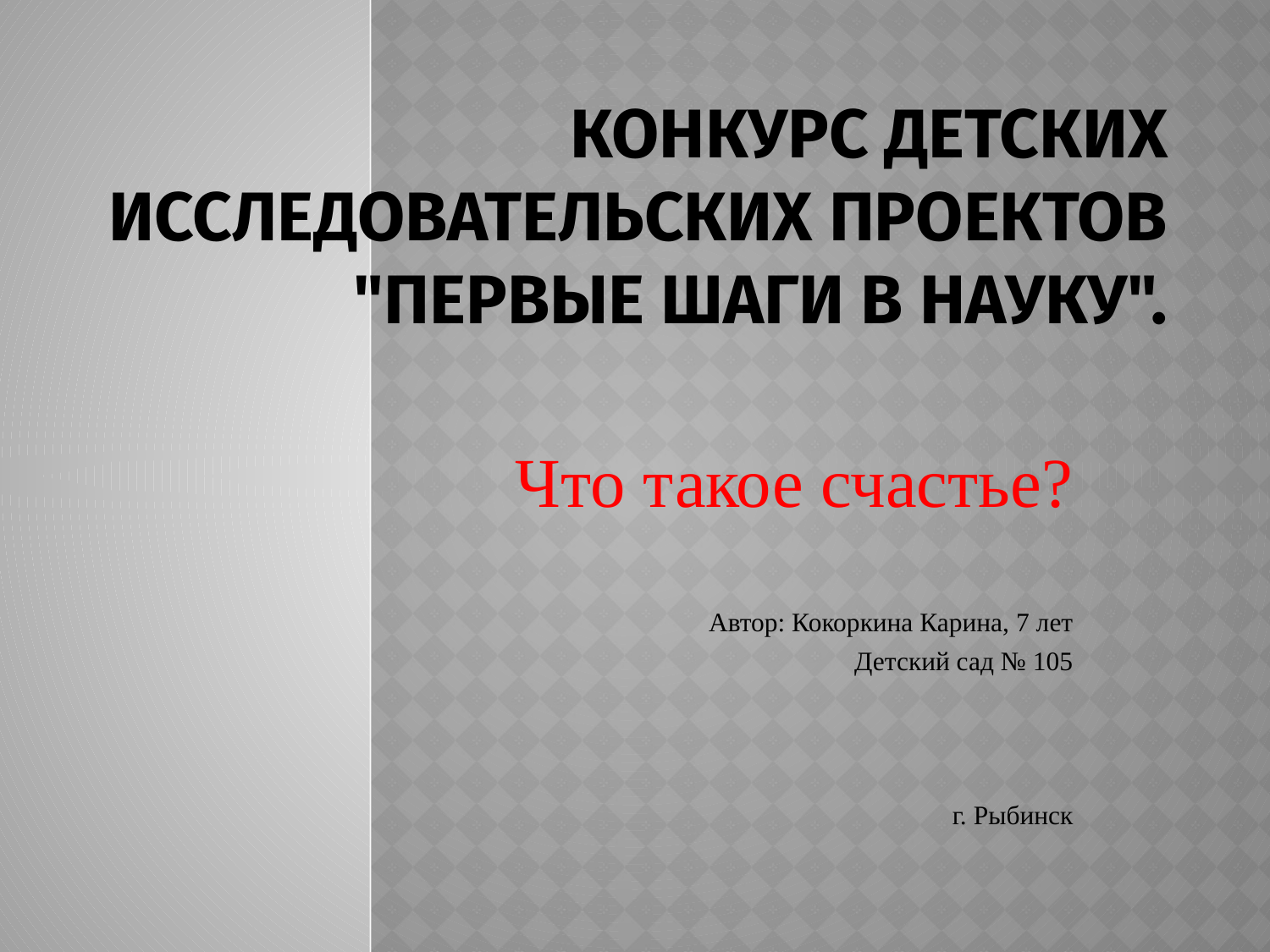

# Конкурс детских исследовательских проектов "Первые шаги в науку".

Что такое счастье?

Автор: Кокоркина Карина, 7 лет
Детский сад № 105

г. Рыбинск